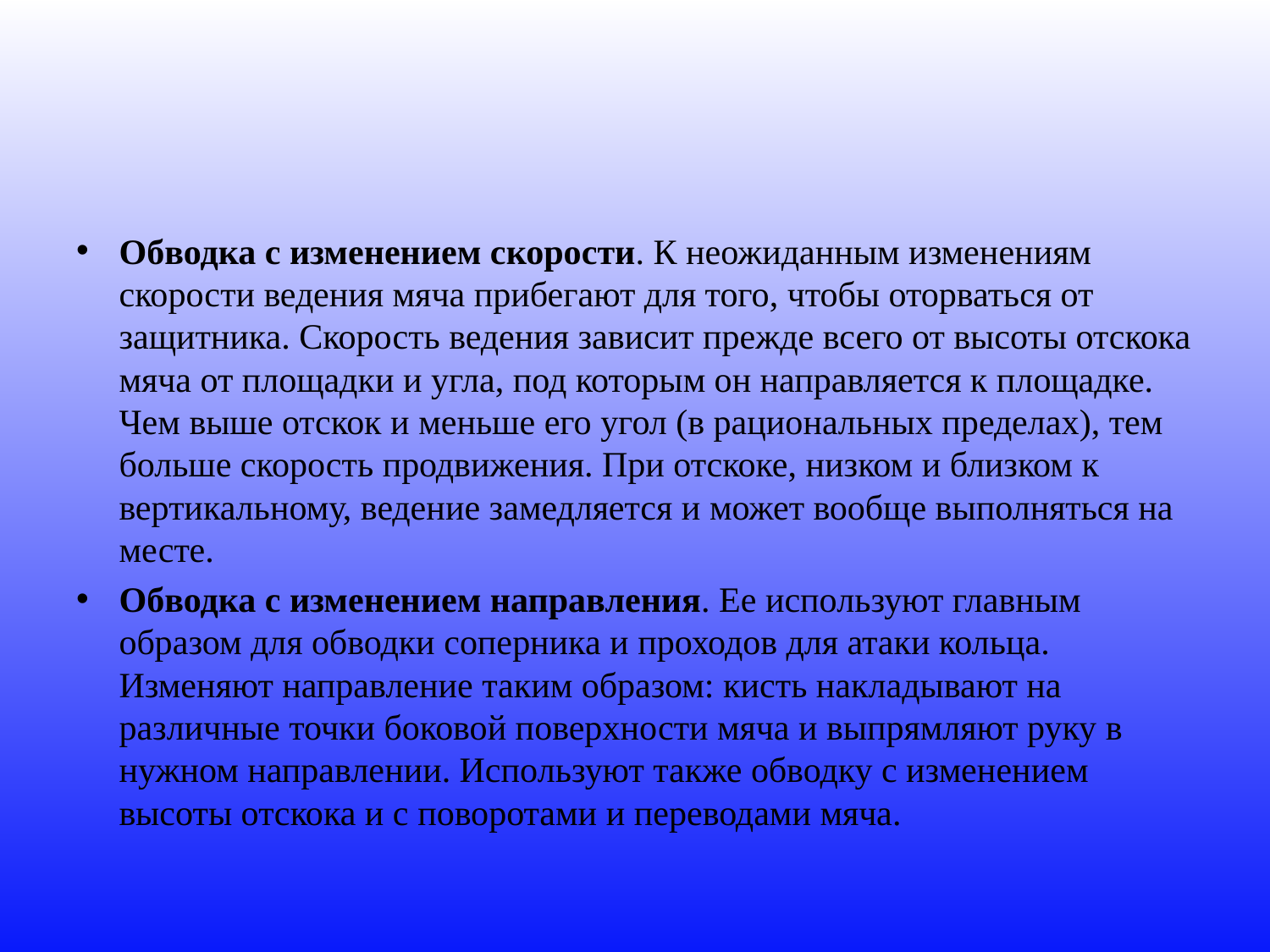

#
Обводка с изменением скорости. К неожиданным изменениям скорости ведения мяча прибегают для того, чтобы оторваться от защитника. Скорость ведения зависит прежде всего от высоты отскока мяча от площадки и угла, под которым он направляется к площадке. Чем выше отскок и меньше его угол (в рациональных пределах), тем больше скорость продвижения. При отскоке, низком и близком к вертикальному, ведение замедляется и может вообще выполняться на месте.
Обводка с изменением направления. Ее используют главным образом для обводки соперника и проходов для атаки кольца. Изменяют направление таким образом: кисть накладывают на различные точки боковой поверхности мяча и выпрямляют руку в нужном направлении. Используют также обводку с изменением высоты отскока и с поворотами и переводами мяча.